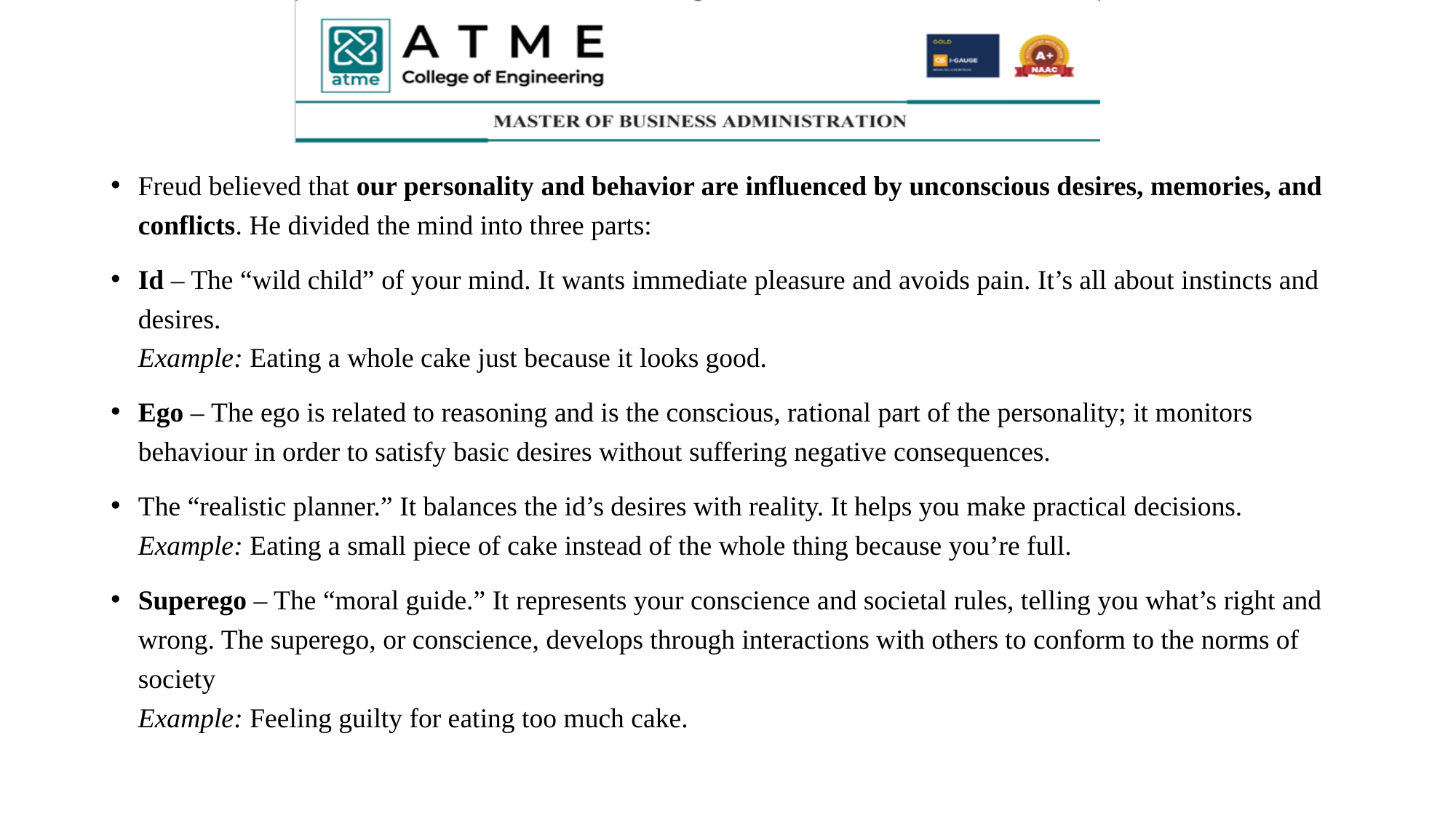

#

Freud believed that our personality and behavior are influenced by unconscious desires, memories, and conflicts. He divided the mind into three parts:
Id – The “wild child” of your mind. It wants immediate pleasure and avoids pain. It’s all about instincts and desires.
Example: Eating a whole cake just because it looks good.
Ego – The ego is related to reasoning and is the conscious, rational part of the personality; it monitors behaviour in order to satisfy basic desires without suffering negative consequences.
The “realistic planner.” It balances the id’s desires with reality. It helps you make practical decisions.
Example: Eating a small piece of cake instead of the whole thing because you’re full.
Superego – The “moral guide.” It represents your conscience and societal rules, telling you what’s right and wrong. The superego, or conscience, develops through interactions with others to conform to the norms of society
Example: Feeling guilty for eating too much cake.